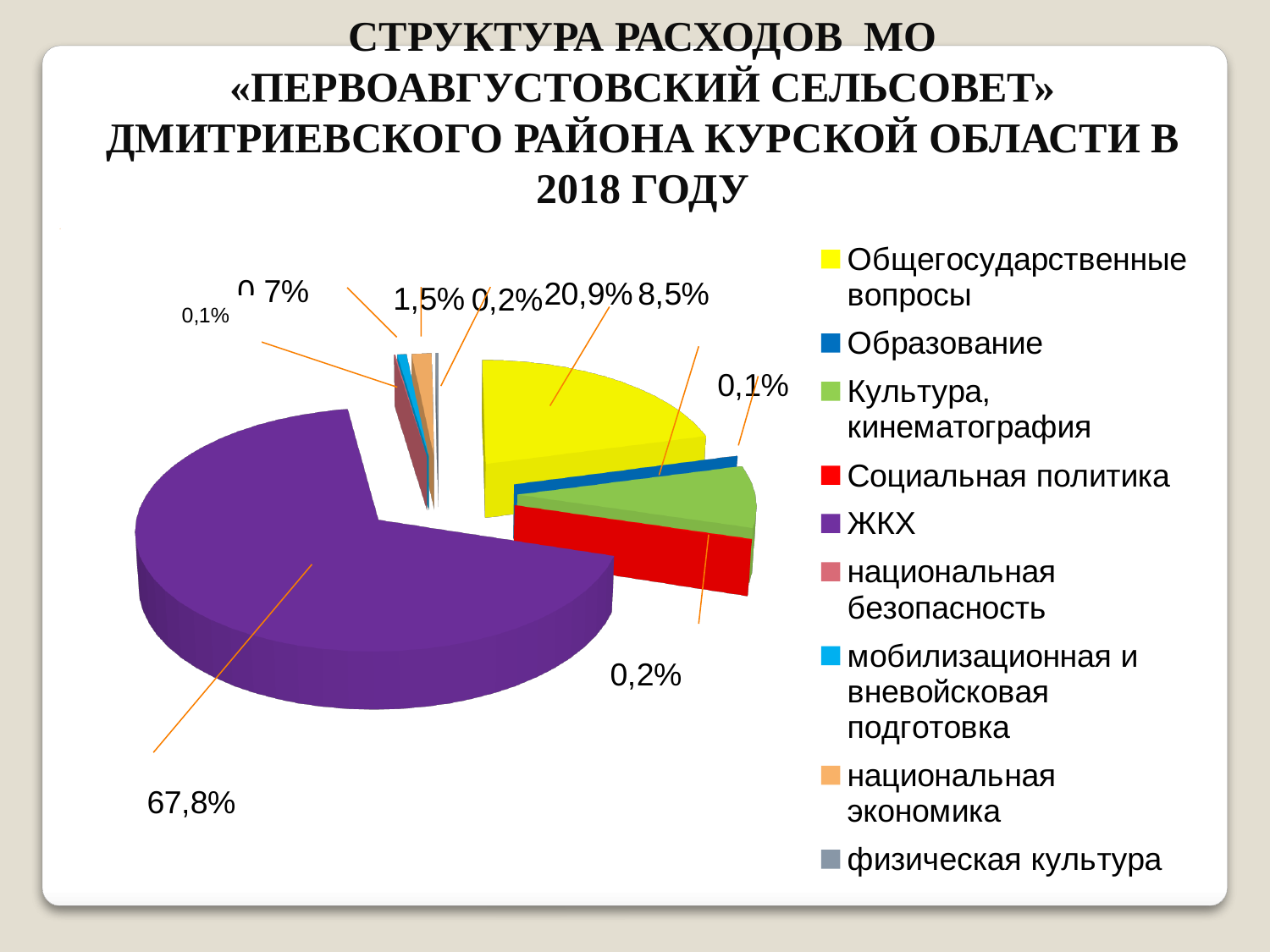

Структура расходов  МО «Первоавгустовский сельсовет» Дмитриевского района Курской области в 2018 году

[unsupported chart]